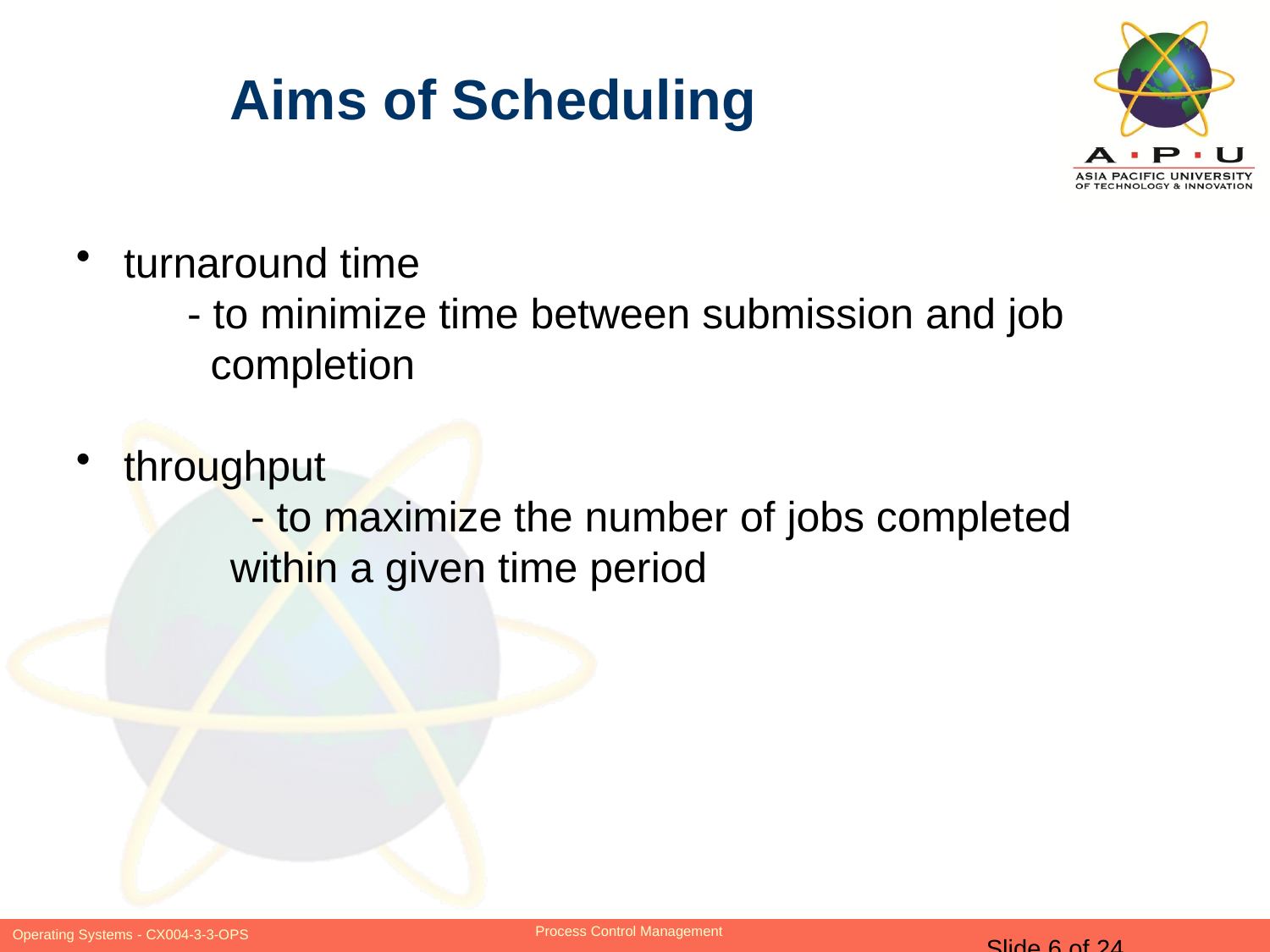

Aims of Scheduling
turnaround time
	- to minimize time between submission and job
      completion

throughput
		- to maximize the number of jobs completed
             within a given time period

Slide 6 of 24